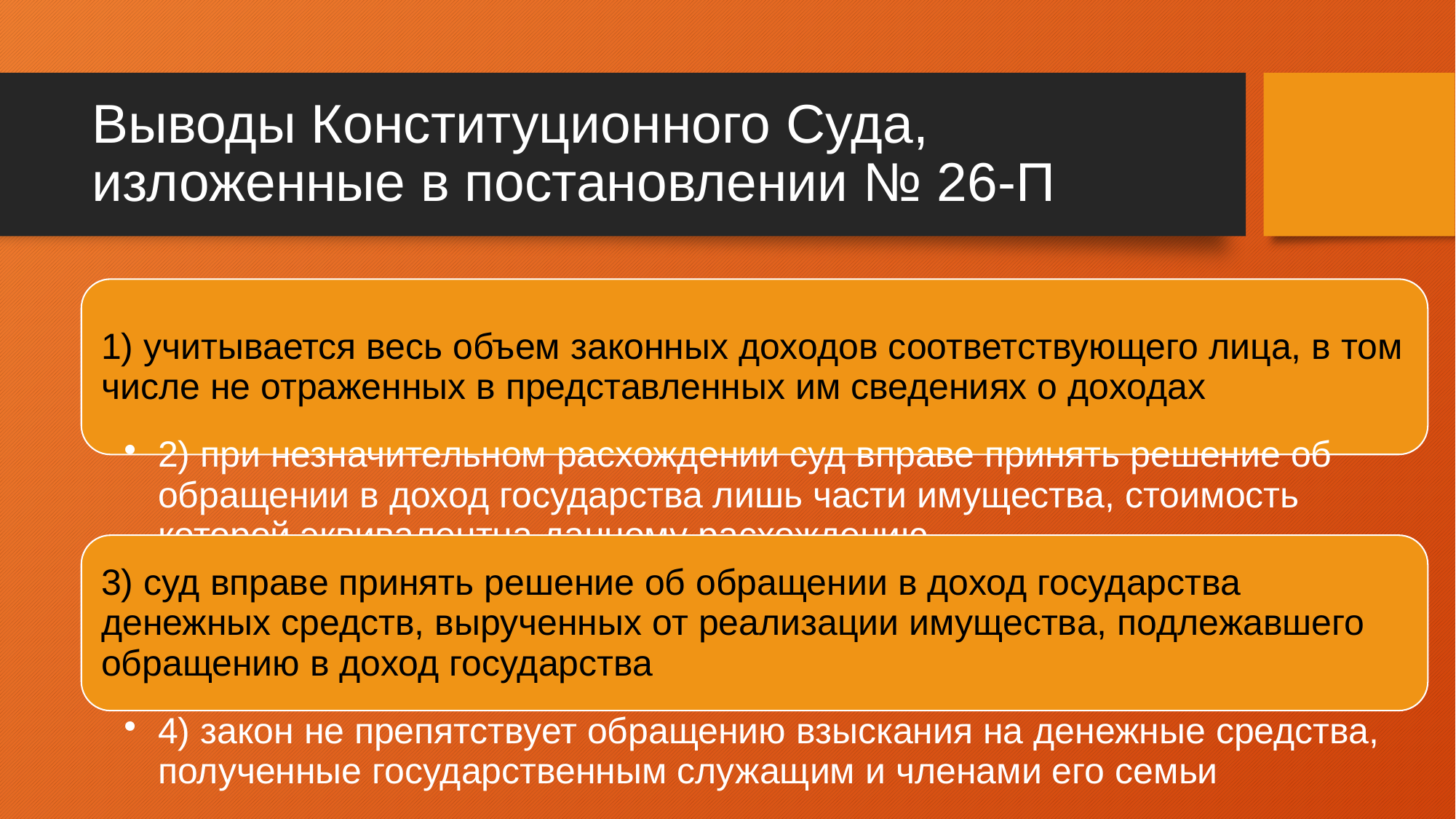

# Выводы Конституционного Суда, изложенные в постановлении № 26-П
1) учитывается весь объем законных доходов соответствующего лица, в том числе не отраженных в представленных им сведениях о доходах
2) при незначительном расхождении суд вправе принять решение об обращении в доход государства лишь части имущества, стоимость которой эквивалентна данному расхождению
3) суд вправе принять решение об обращении в доход государства денежных средств, вырученных от реализации имущества, подлежавшего обращению в доход государства
4) закон не препятствует обращению взыскания на денежные средства, полученные государственным служащим и членами его семьи